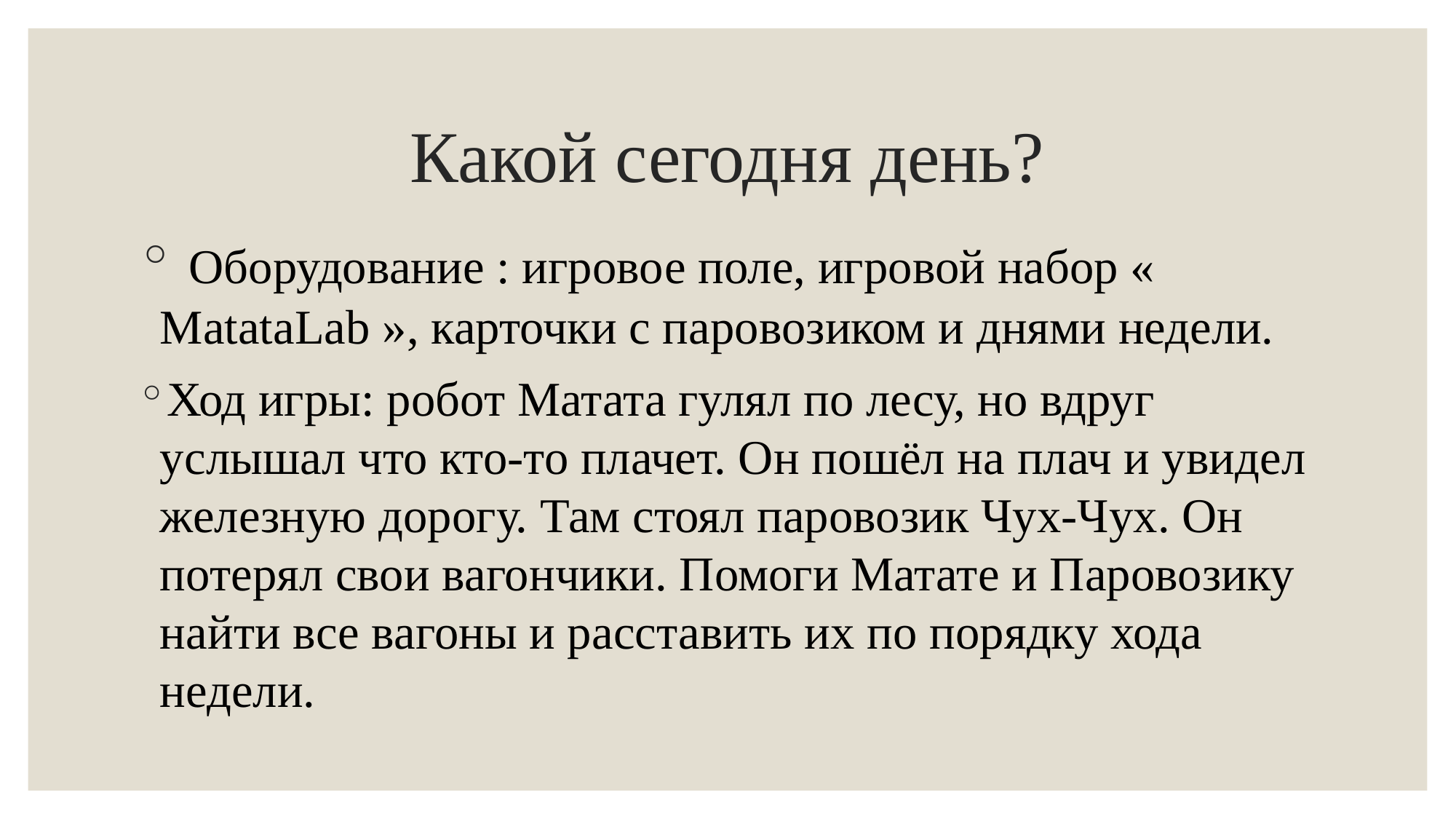

# Какой сегодня день?
 Оборудование : игровое поле, игровой набор « MatataLab », карточки с паровозиком и днями недели.
Ход игры: робот Матата гулял по лесу, но вдруг услышал что кто-то плачет. Он пошёл на плач и увидел железную дорогу. Там стоял паровозик Чух-Чух. Он потерял свои вагончики. Помоги Матате и Паровозику найти все вагоны и расставить их по порядку хода недели.